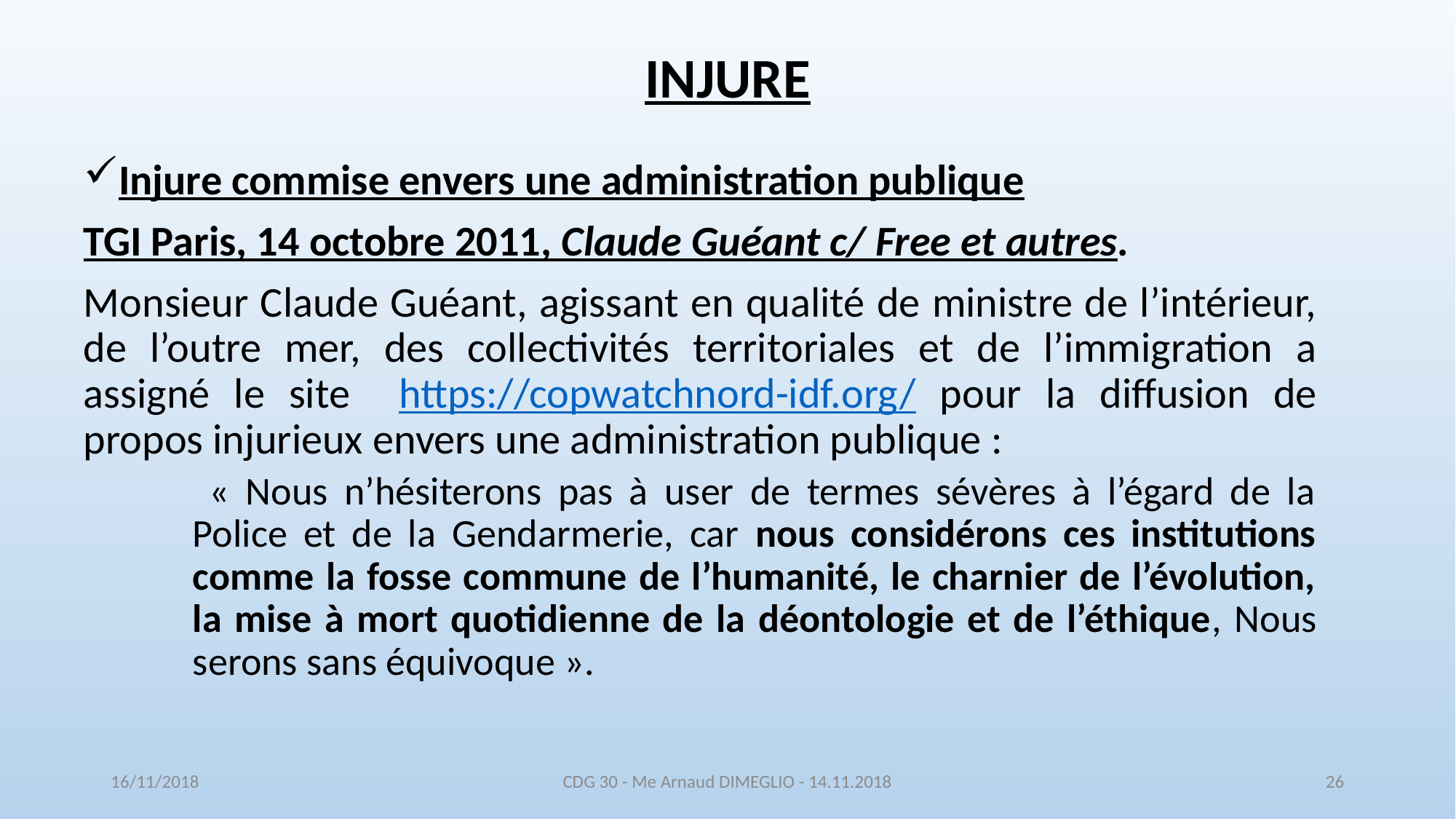

# INJURE
Injure commise envers une administration publique
TGI Paris, 14 octobre 2011, Claude Guéant c/ Free et autres.
Monsieur Claude Guéant, agissant en qualité de ministre de l’intérieur, de l’outre mer, des collectivités territoriales et de l’immigration a assigné le site  https://copwatchnord-idf.org/ pour la diffusion de propos injurieux envers une administration publique :
 « Nous n’hésiterons pas à user de termes sévères à l’égard de la Police et de la Gendarmerie, car nous considérons ces institutions comme la fosse commune de l’humanité, le charnier de l’évolution, la mise à mort quotidienne de la déontologie et de l’éthique, Nous serons sans équivoque ».

16/11/2018
CDG 30 - Me Arnaud DIMEGLIO - 14.11.2018
26